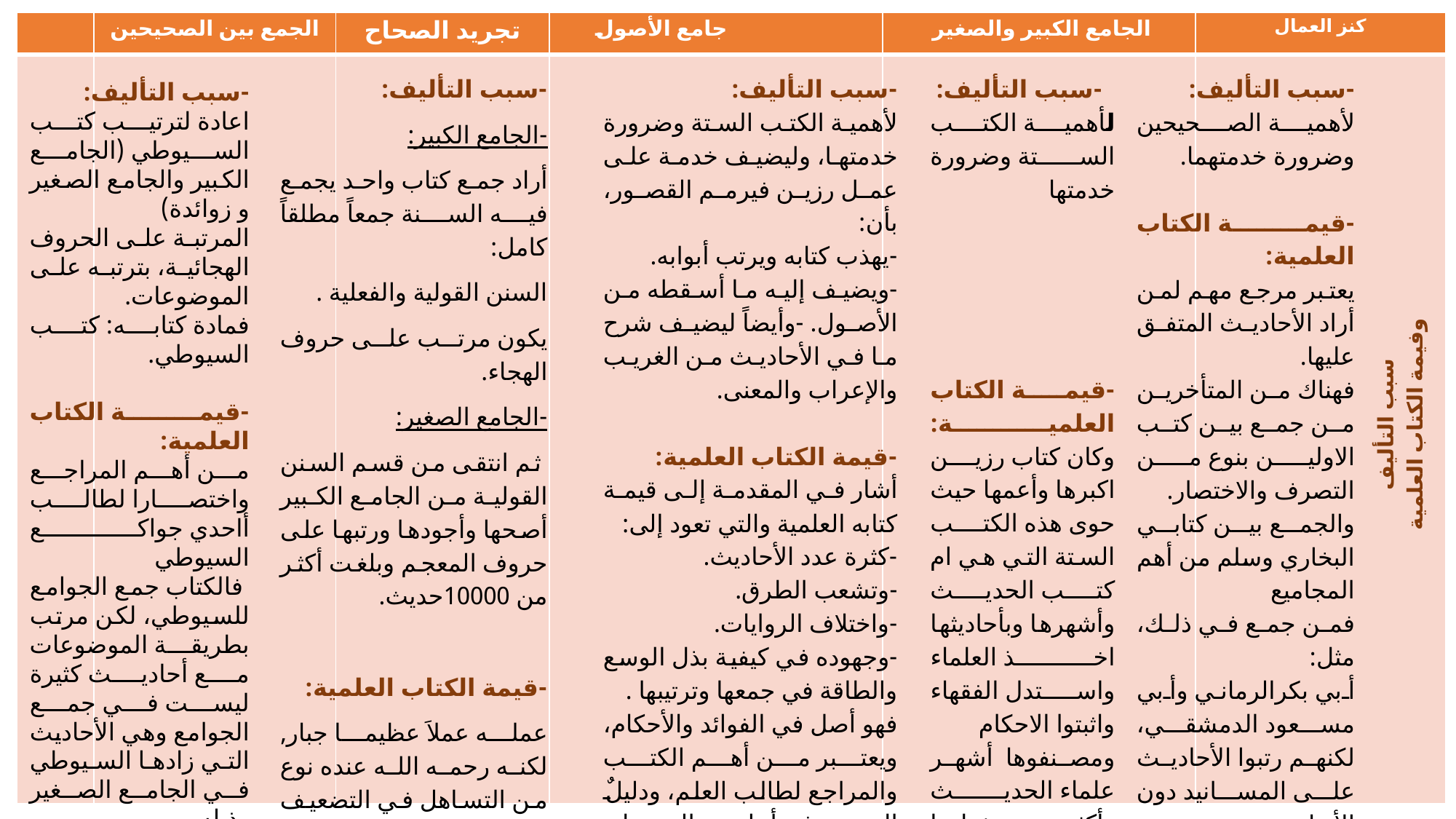

|  | الجمع بين الصحيحين | تجريد الصحاح | جامع الأصول | الجامع الكبير والصغير | كنز العمال |
| --- | --- | --- | --- | --- | --- |
|  |  |  |  |  |  |
-سبب التأليف:
-الجامع الكبير:
أراد جمع كتاب واحد يجمع فيه السنة جمعاً مطلقاً كامل:
السنن القولية والفعلية .
يكون مرتب على حروف الهجاء.
-الجامع الصغير:
 ثم انتقى من قسم السنن القولية من الجامع الكبير أصحها وأجودها ورتبها على حروف المعجم وبلغت أكثر من 10000حديث.

-قيمة الكتاب العلمية:
عمله عملاَ عظيما جبار, لكنه رحمه الله عنده نوع من التساهل في التضعيف والتصحيح, فكان عمل الشيخ الألباني في فصل الصحيح عن الضعيف عملاَ رائعا.
-سبب التأليف:
لأهمية الكتب الستة وضرورة خدمتها، وليضيف خدمة على عمل رزين فيرمم القصور، بأن:
-يهذب كتابه ويرتب أبوابه.
-ويضيف إليه ما أسقطه من الأصول. -وأيضاً ليضيف شرح ما في الأحاديث من الغريب والإعراب والمعنى.

-قيمة الكتاب العلمية:
أشار في المقدمة إلى قيمة كتابه العلمية والتي تعود إلى:
-كثرة عدد الأحاديث.
-وتشعب الطرق.
-واختلاف الروايات.
-وجهوده في كيفية بذل الوسع والطاقة في جمعها وترتيبها .
فهو أصل في الفوائد والأحكام، ويعتبر من أهم الكتب والمراجع لطالب العلم، ودليلٌ إلى معرفة أحاديث الرسول-ﷺ- في بطون كتب السنة والآثار.
  -سبب التأليف:
لأهمية الكتب الستة وضرورة خدمتها

-قيمة الكتاب العلمية:
وكان كتاب رزين اكبرها وأعمها حيث حوى هذه الكتب الستة التي هي ام كتب الحديث وأشهرها وبأحاديثها اخذ العلماء واستدل الفقهاء واثبتوا الاحكام ومصنفوها  أشهر علماء الحديث وأكثرهم حفظا واليهم المنتهى
-سبب التأليف:
لأهمية الصحيحين وضرورة خدمتهما.

-قيمة الكتاب العلمية:
يعتبر مرجع مهم لمن أراد الأحاديث المتفق عليها.
فهناك من المتأخرين من جمع بين كتب الاولين بنوع من التصرف والاختصار.
والجمع بين كتابي البخاري وسلم من أهم المجاميع
فمن جمع في ذلك، مثل:
أبي بكرالرماني وأبي مسعود الدمشقي، لكنهم رتبوا الأحاديث على المسانيد دون الأبواب.
فقام الحميدي  بجهد كبير في تجميع الروايات وترتيبها
متعقباً من سبقه، مثل:
أبي مسعود الدمشقي.
-سبب التأليف:
اعادة لترتيب كتب السيوطي (الجامع الكبير والجامع الصغير و زوائدة)
المرتبة على الحروف الهجائية، بترتبه على الموضوعات.
فمادة كتابه: كتب السيوطي.

-قيمة الكتاب العلمية:
من أهم المراجع واختصارا لطالب أاحدي جواكع السيوطي
 فالكتاب جمع الجوامع للسيوطي، لكن مرتب بطريقة الموضوعات مع أحاديث كثيرة ليست في جمع الجوامع وهي الأحاديث التي زادها السيوطي في الجامع الصغير وذيله.

سبب التأليف
وفيمة الكتاب العلمية